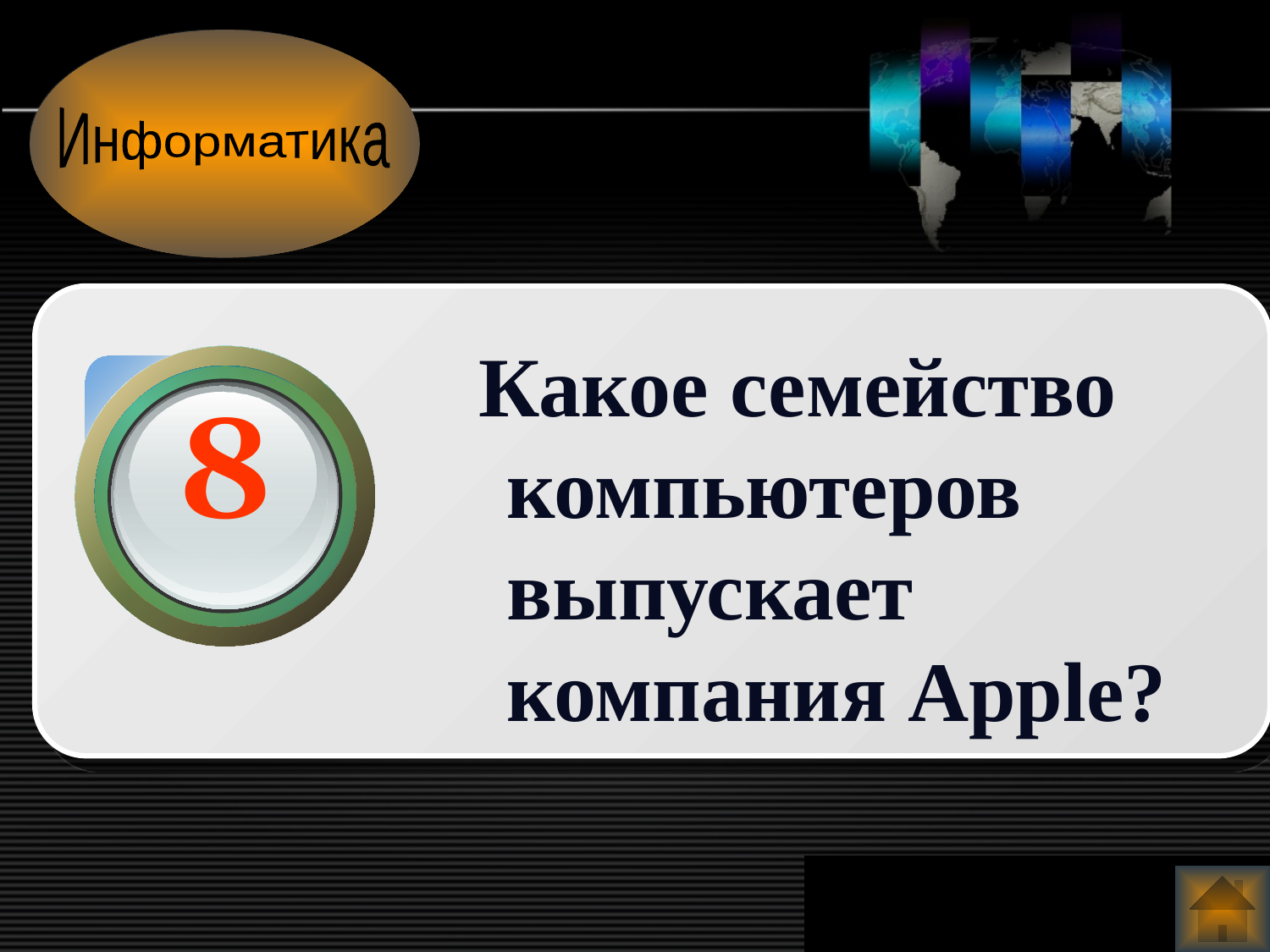

Информатика

 Какое семейство компьютеров выпускает компания Apple?

8

www.themegallery.com